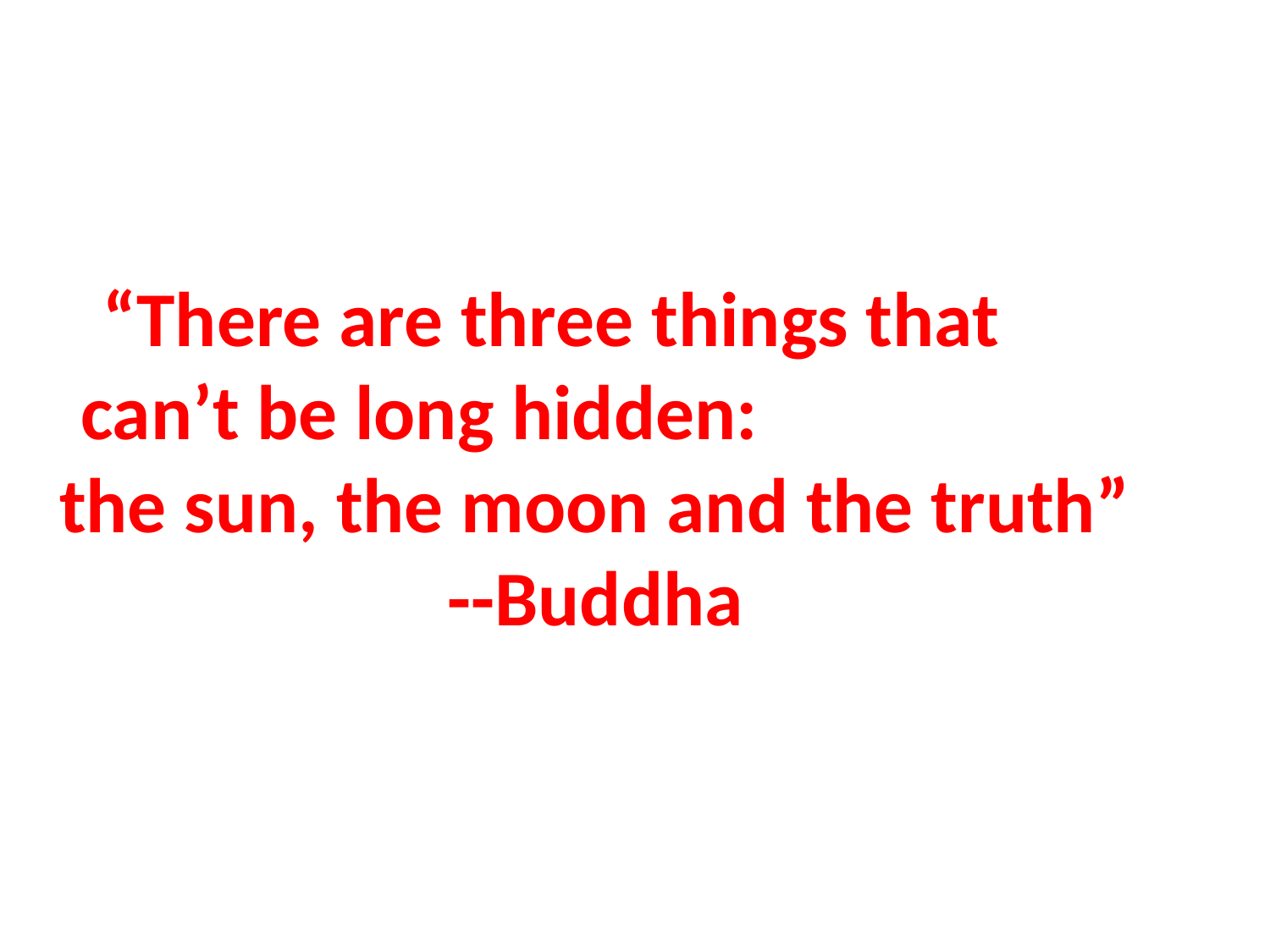

#
“There are three things that      can’t be long hidden:                     the sun, the moon and the truth”
--Buddha